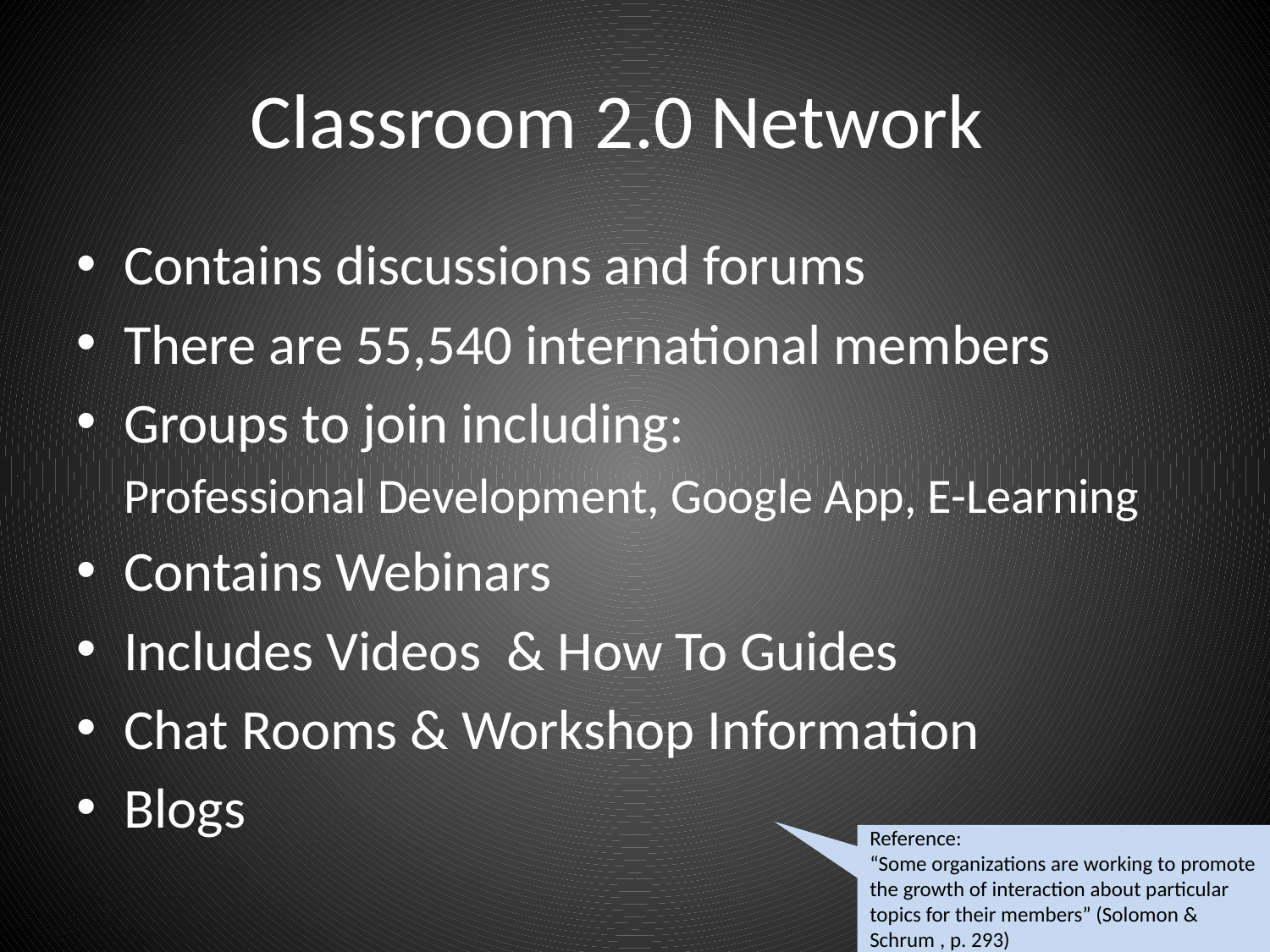

# Classroom 2.0 Network
Contains discussions and forums
There are 55,540 international members
Groups to join including:
	Professional Development, Google App, E-Learning
Contains Webinars
Includes Videos  & How To Guides
Chat Rooms & Workshop Information
Blogs

Reference:
“Some organizations are working to promote
the growth of interaction about particular topics for their members” (Solomon & Schrum , p. 293)